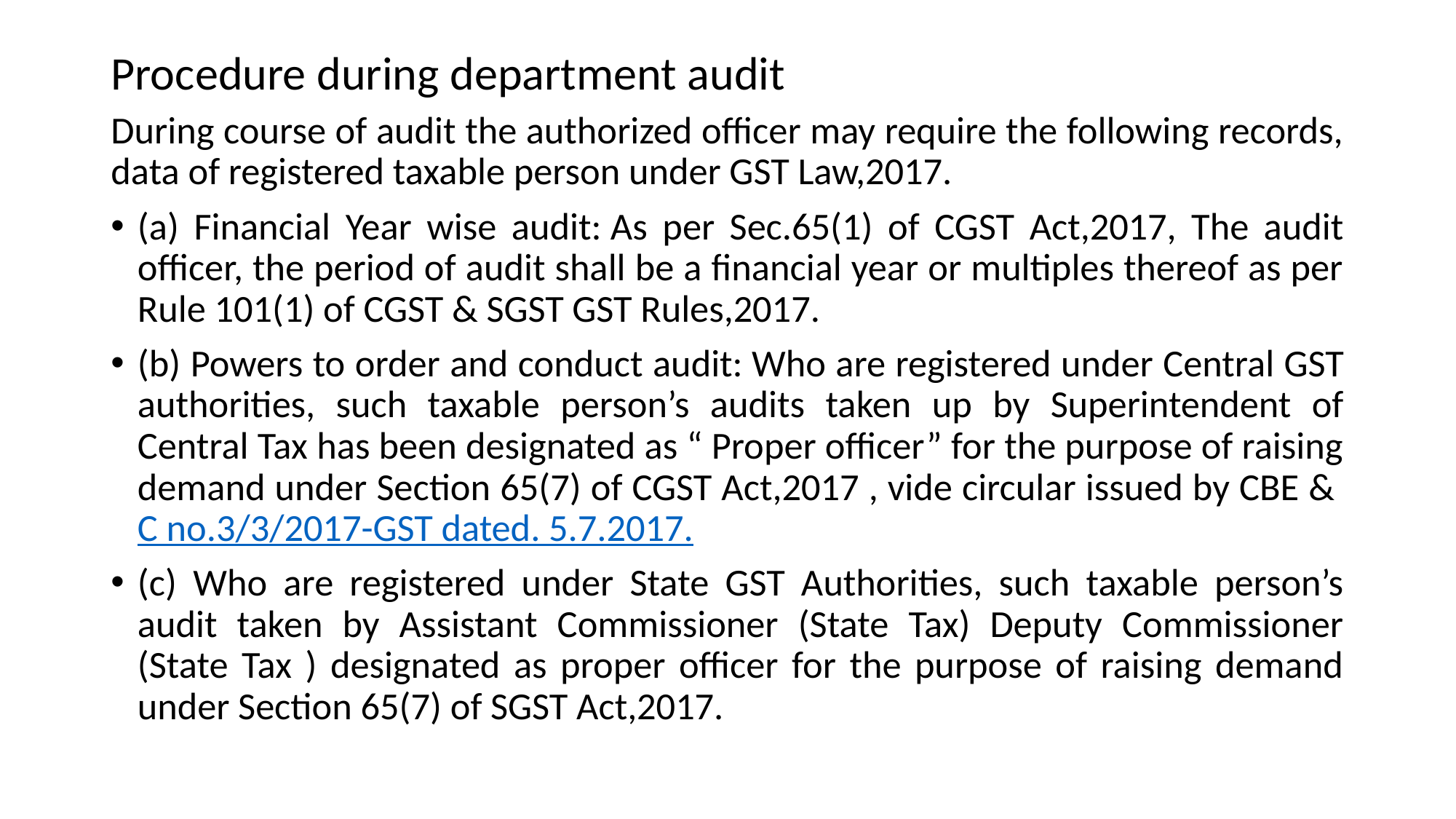

# Procedure during department audit
During course of audit the authorized officer may require the following records, data of registered taxable person under GST Law,2017.
(a) Financial Year wise audit: As per Sec.65(1) of CGST Act,2017, The audit officer, the period of audit shall be a financial year or multiples thereof as per Rule 101(1) of CGST & SGST GST Rules,2017.
(b) Powers to order and conduct audit: Who are registered under Central GST authorities, such taxable person’s audits taken up by Superintendent of Central Tax has been designated as “ Proper officer” for the purpose of raising demand under Section 65(7) of CGST Act,2017 , vide circular issued by CBE & C no.3/3/2017-GST dated. 5.7.2017.
(c) Who are registered under State GST Authorities, such taxable person’s audit taken by Assistant Commissioner (State Tax) Deputy Commissioner (State Tax ) designated as proper officer for the purpose of raising demand under Section 65(7) of SGST Act,2017.